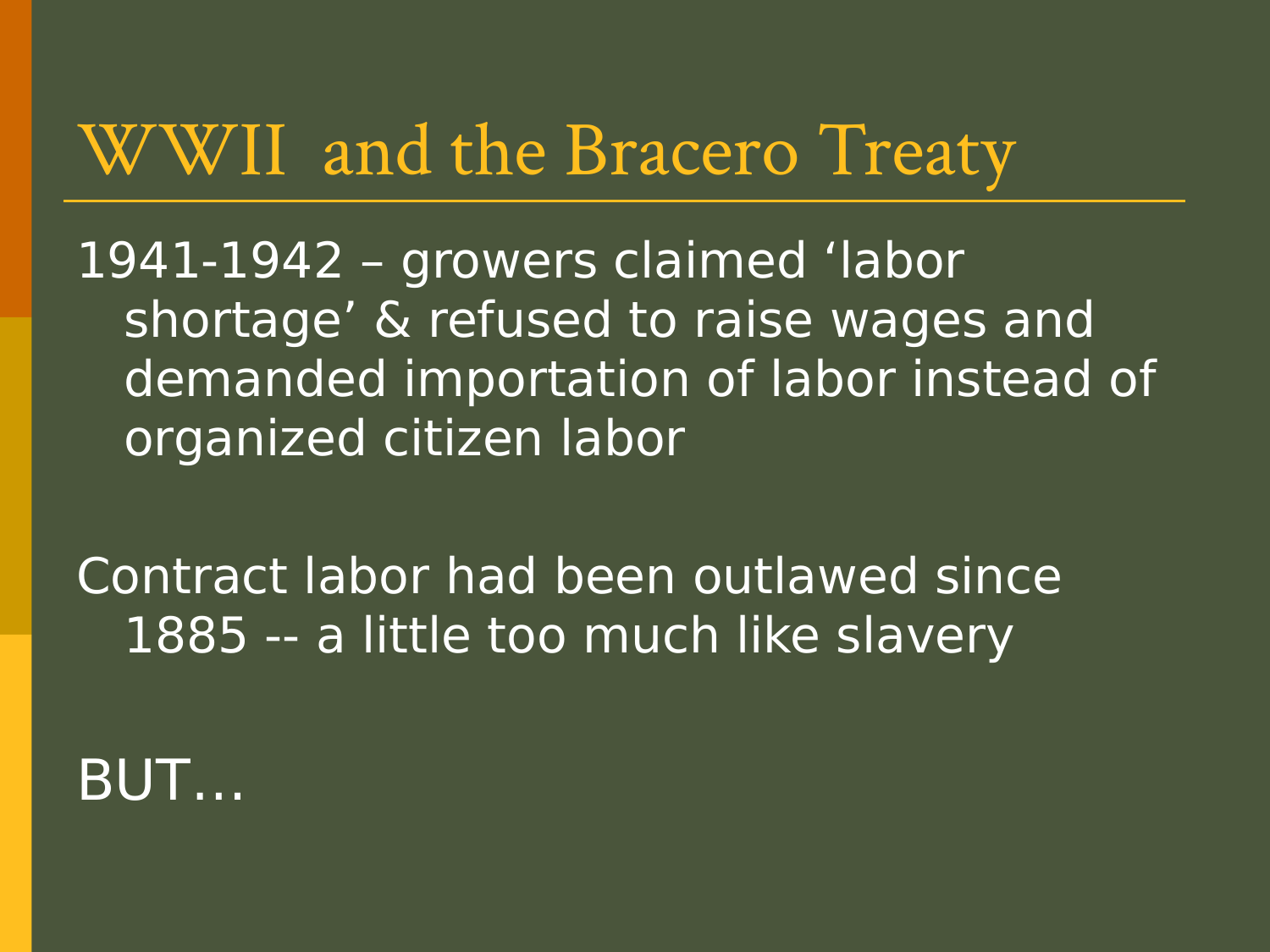

# WWII  and the Bracero Treaty
1941-1942 – growers claimed ‘labor shortage’ & refused to raise wages and demanded importation of labor instead of organized citizen labor

Contract labor had been outlawed since 1885 -- a little too much like slavery

BUT…